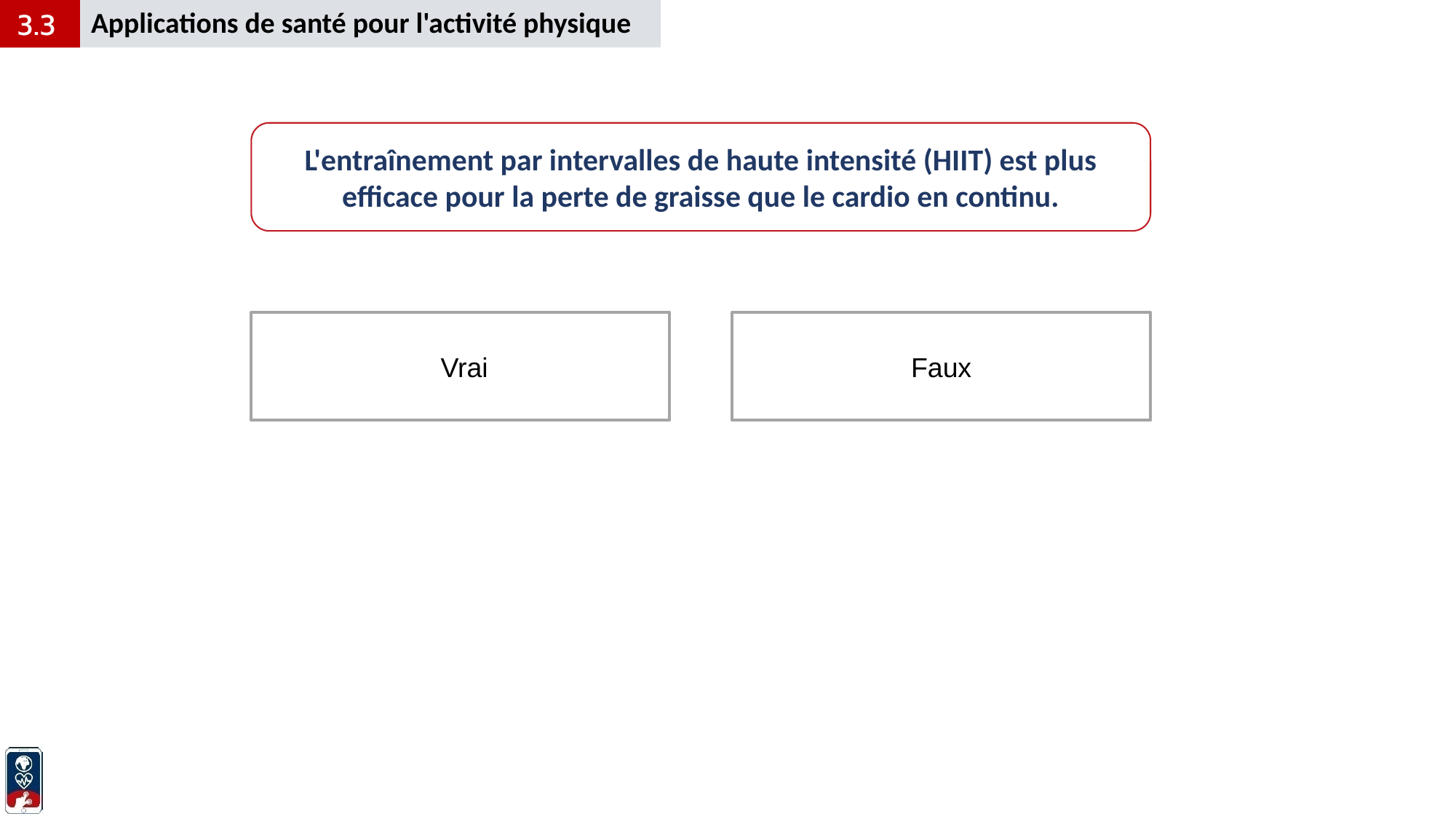

Applications de santé pour l'activité physique
3.3
L'entraînement par intervalles de haute intensité (HIIT) est plus efficace pour la perte de graisse que le cardio en continu.
 Vrai
Faux